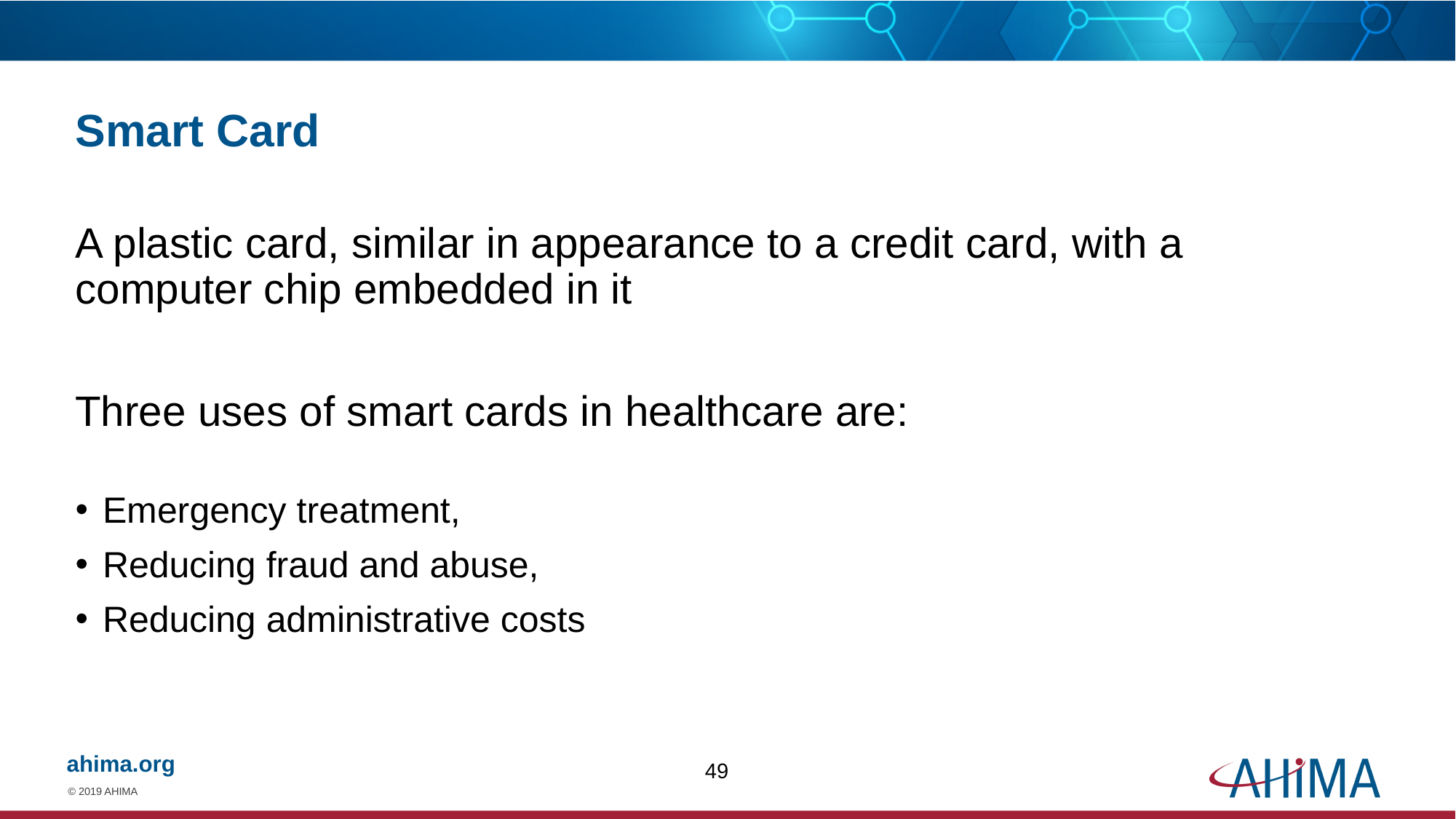

# Smart Card
A plastic card, similar in appearance to a credit card, with a computer chip embedded in it

Three uses of smart cards in healthcare are:

Emergency treatment,
Reducing fraud and abuse,
Reducing administrative costs